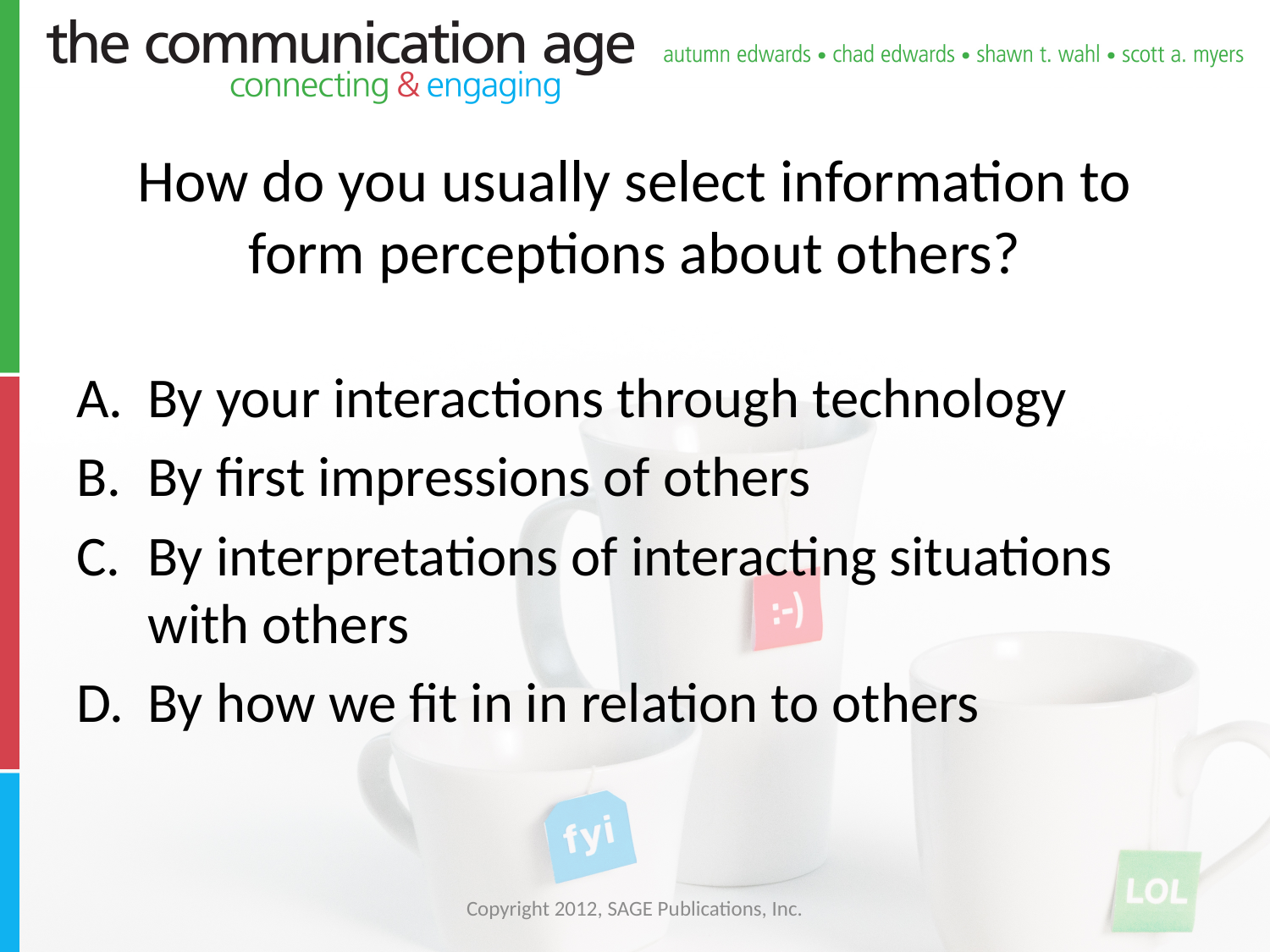

# How do you usually select information to form perceptions about others?
By your interactions through technology
By first impressions of others
By interpretations of interacting situations with others
By how we fit in in relation to others

Copyright 2012, SAGE Publications, Inc.